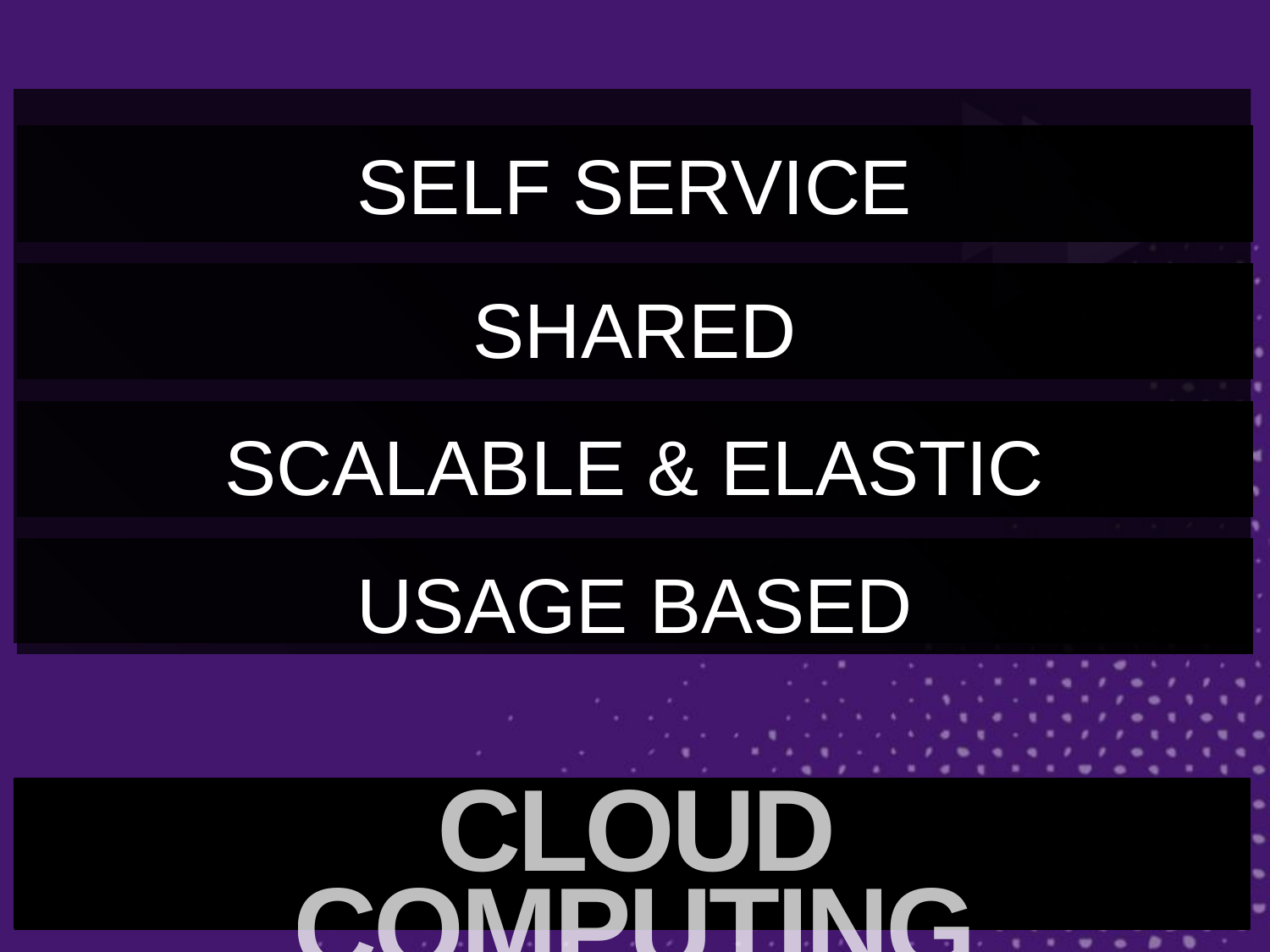

SELF SERVICE
SHARED
SCALABLE & ELASTIC
USAGE BASED

CLOUD COMPUTING